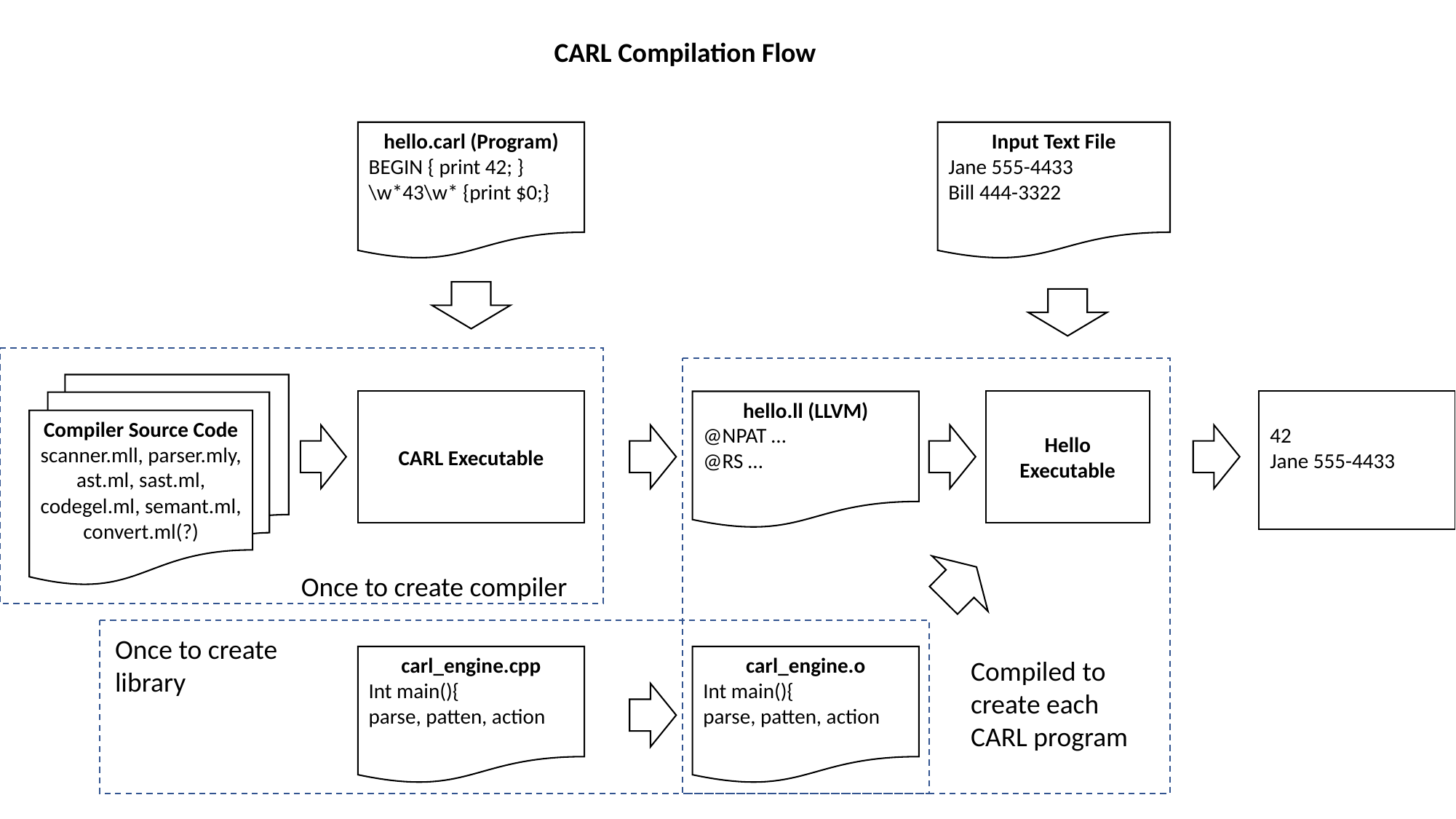

CARL Compilation Flow
hello.carl (Program)
BEGIN { print 42; }
\w*43\w* {print $0;}
Input Text File
Jane 555-4433
Bill 444-3322

Compiler Source Code
scanner.mll, parser.mly, ast.ml, sast.ml, codegel.ml, semant.ml, convert.ml(?)

CARL Executable
Hello Executable
42
Jane 555-4433

hello.ll (LLVM)
@NPAT …
@RS …

Once to create compiler

Once to create library
carl_engine.cpp
Int main(){
parse, patten, action
carl_engine.o
Int main(){
parse, patten, action
Compiled to create each CARL program